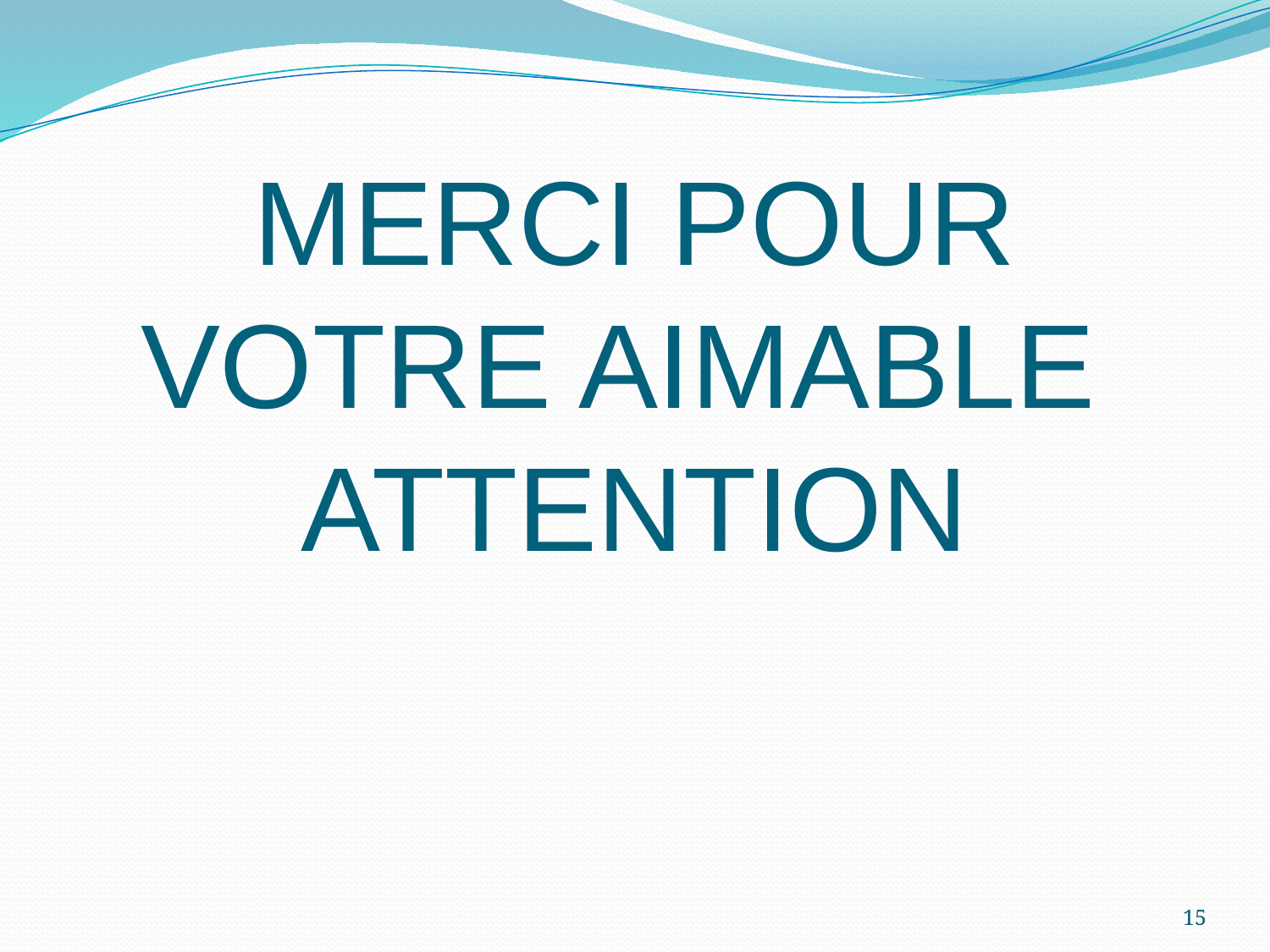

# MERCI POUR VOTRE AIMABLE  ATTENTION
15